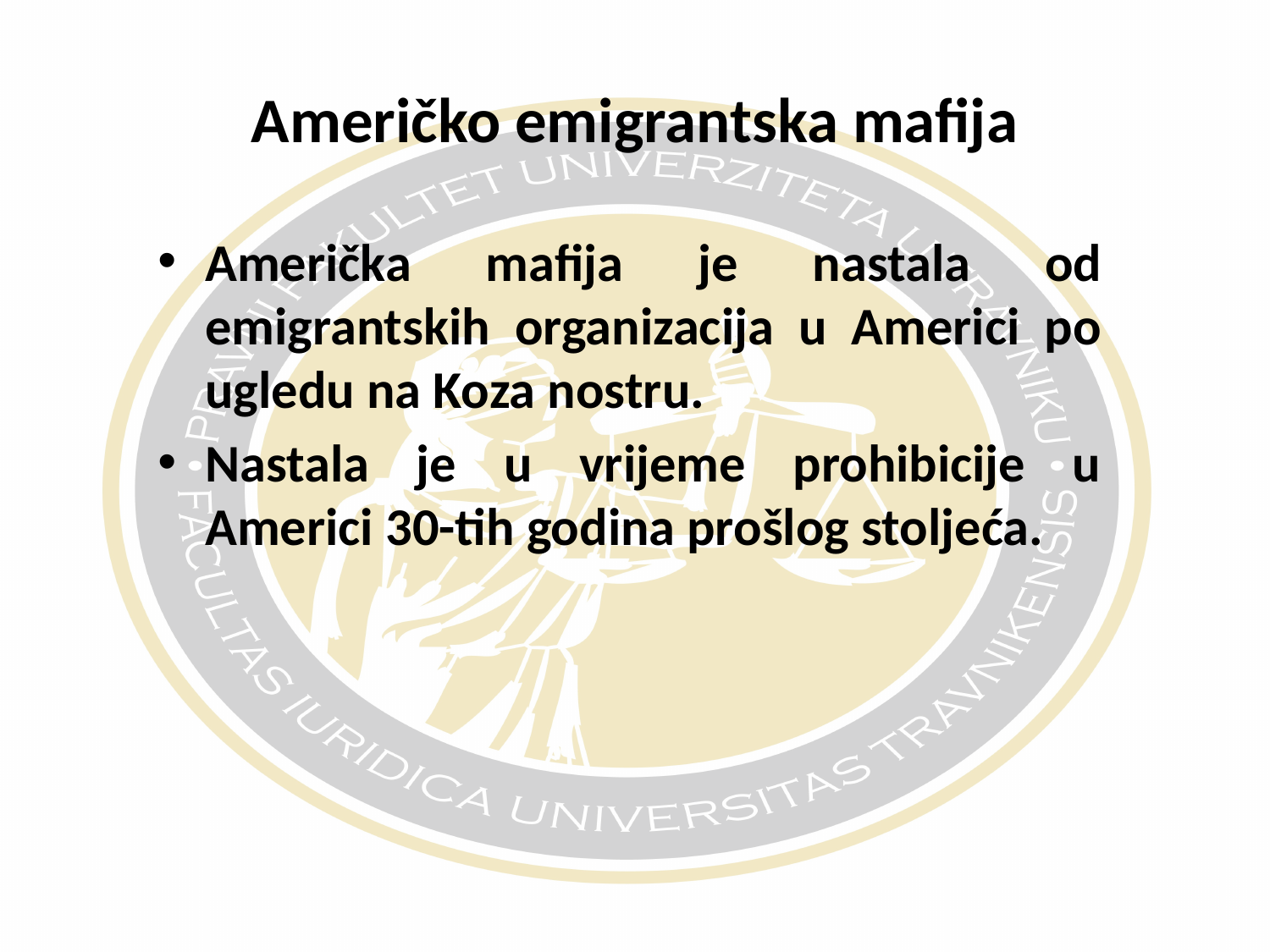

# Američko emigrantska mafija
Američka mafija je nastala od emigrantskih organizacija u Americi po ugledu na Koza nostru.
Nastala je u vrijeme prohibicije u Americi 30-tih godina prošlog stoljeća.